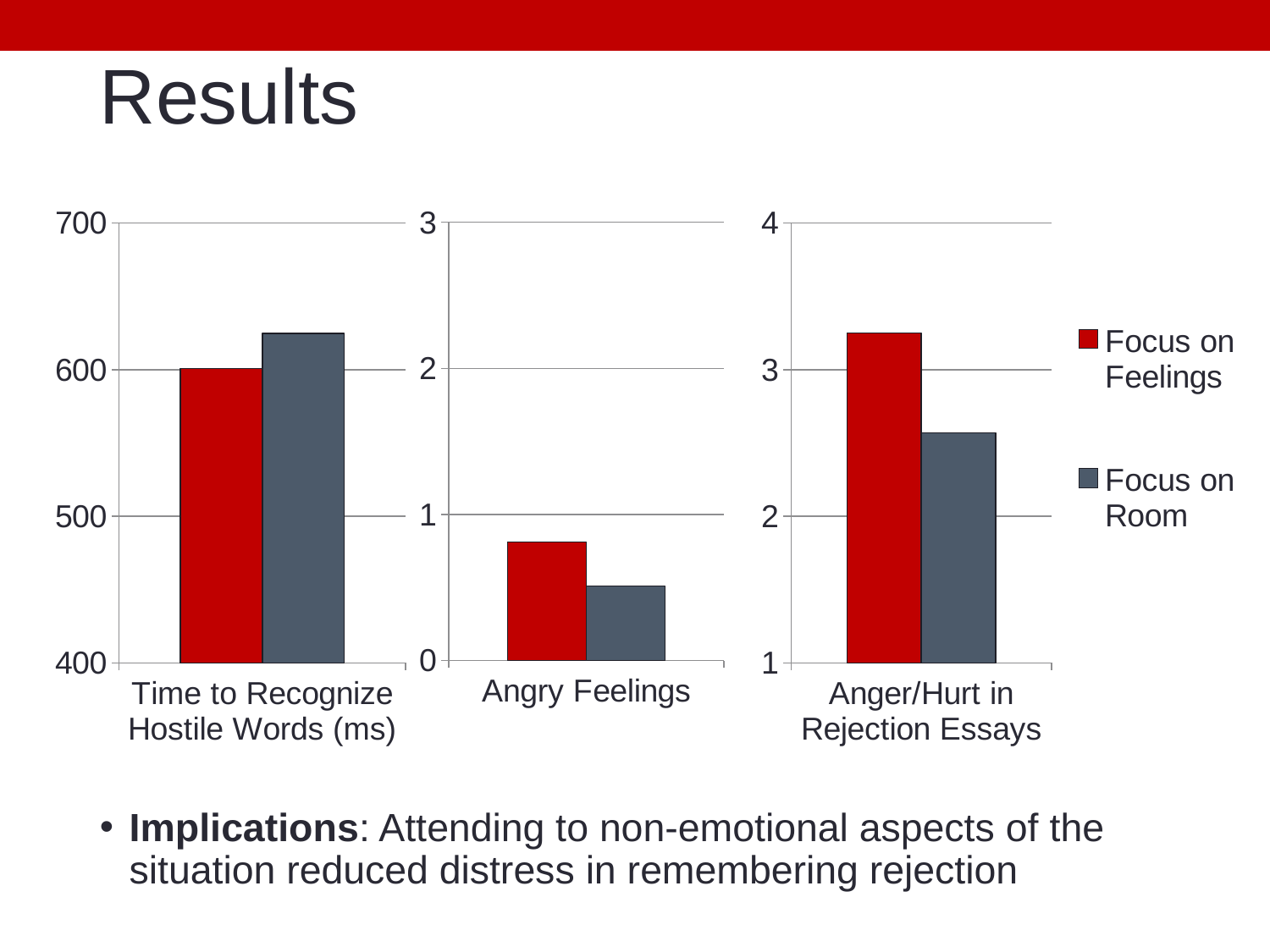

Results

### Chart

| Category | Feelings | Room |
|---|---|---|
| Time to Recognize Hostile Words (ms) | 600.8199999999997 | 624.75 |

### Chart

| Category | Feelings | Room |
|---|---|---|
| Angry Feelings | 0.81 | 0.51 |

### Chart

| Category | Focus on Feelings | Focus on Room |
|---|---|---|
| Anger/Hurt in Rejection Essays | 3.25 | 2.57 |
Implications: Attending to non-emotional aspects of the situation reduced distress in remembering rejection